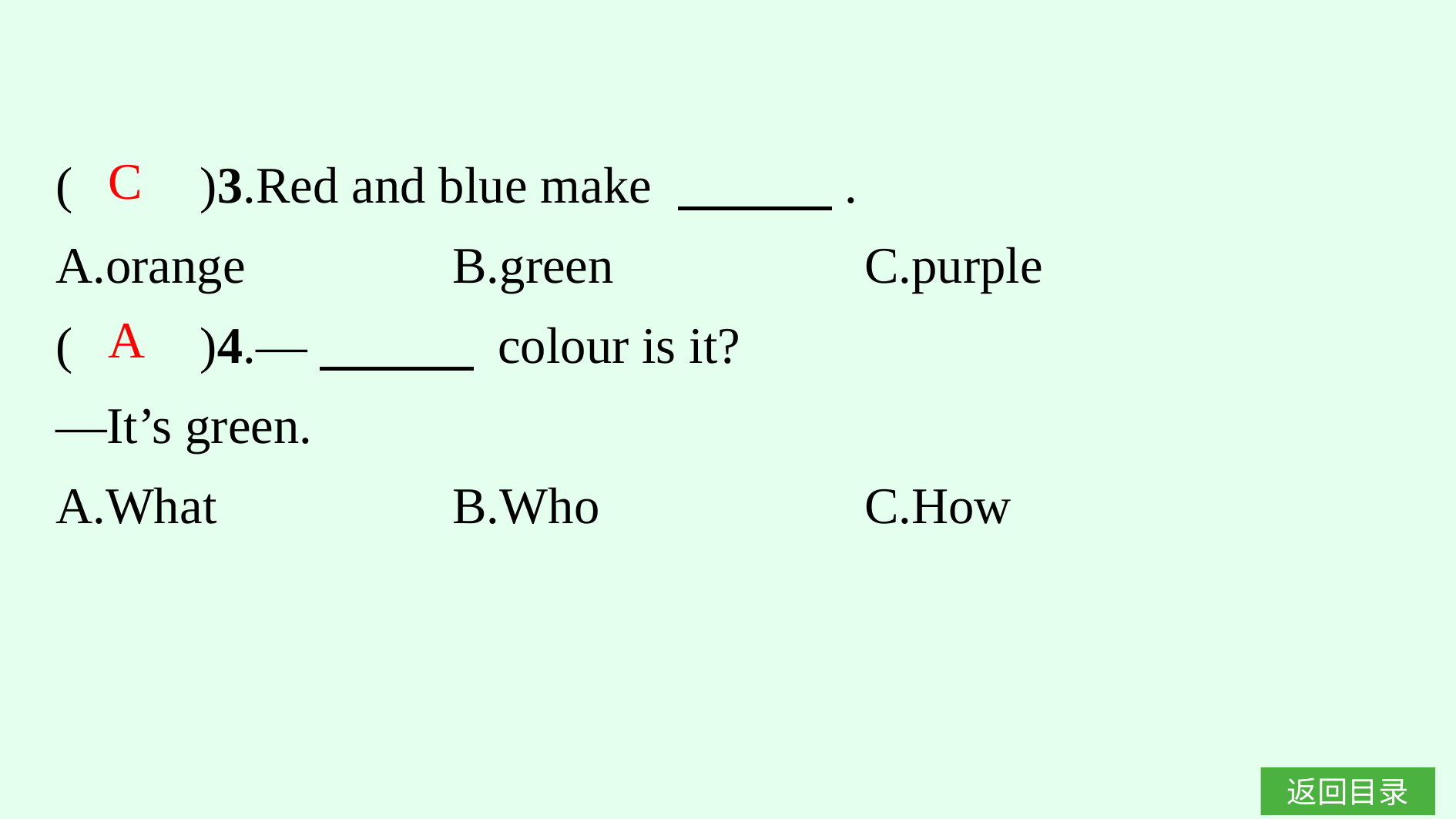

(　　)3.Red and blue make 　　　.
A.orange		B.green			C.purple
(　　)4.—　　　 colour is it?
—It’s green.
A.What		B.Who			C.How
C
A